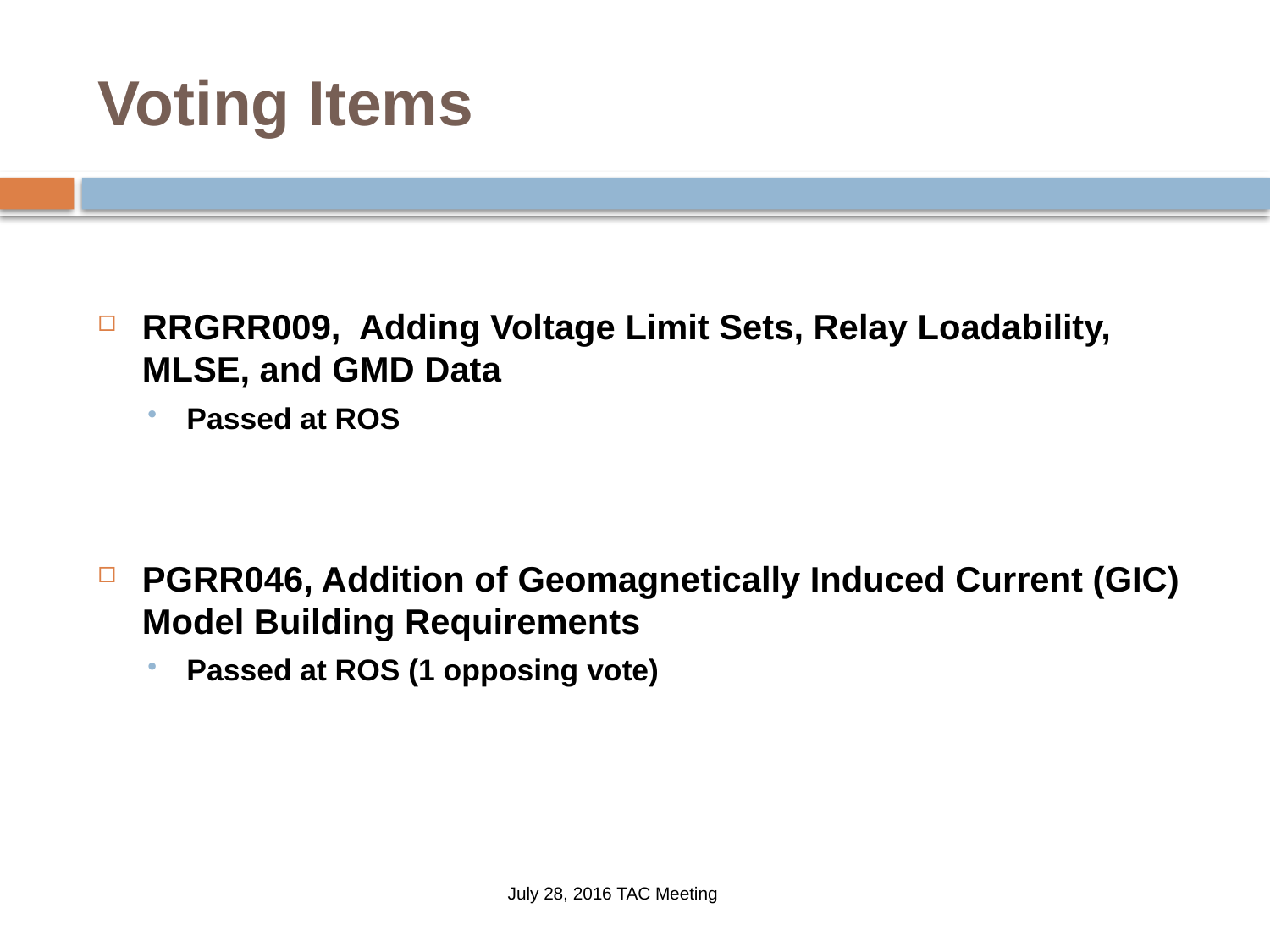

# Voting Items

RRGRR009,  Adding Voltage Limit Sets, Relay Loadability, MLSE, and GMD Data
Passed at ROS

PGRR046, Addition of Geomagnetically Induced Current (GIC) Model Building Requirements
Passed at ROS (1 opposing vote)

July 28, 2016 TAC Meeting